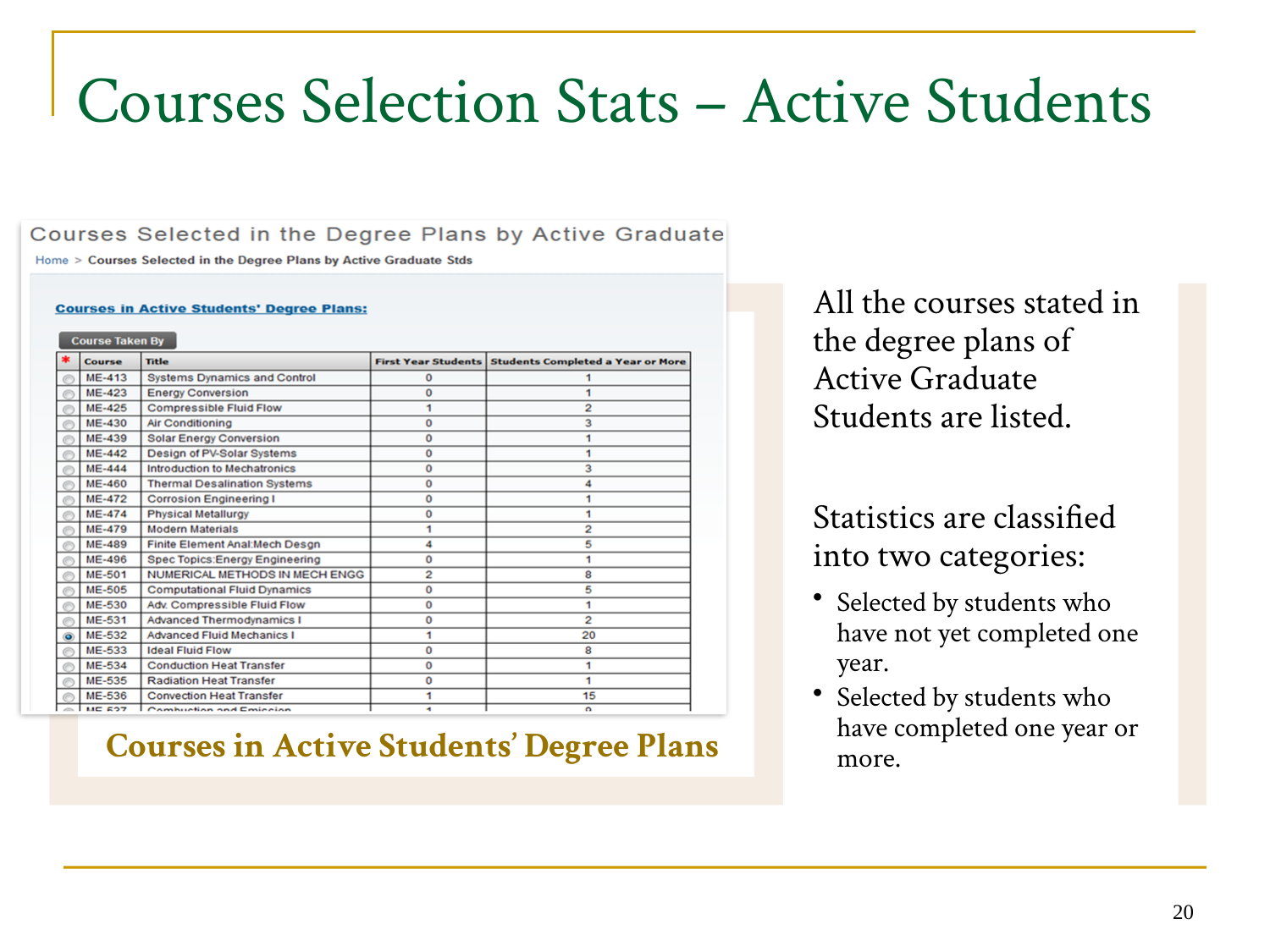

# Courses Selection Stats – Active Students
Courses in Active Students’ Degree Plans
All the courses stated in the degree plans of Active Graduate Students are listed.

Statistics are classified into two categories:
Selected by students who have not yet completed one year.
Selected by students who have completed one year or more.
20